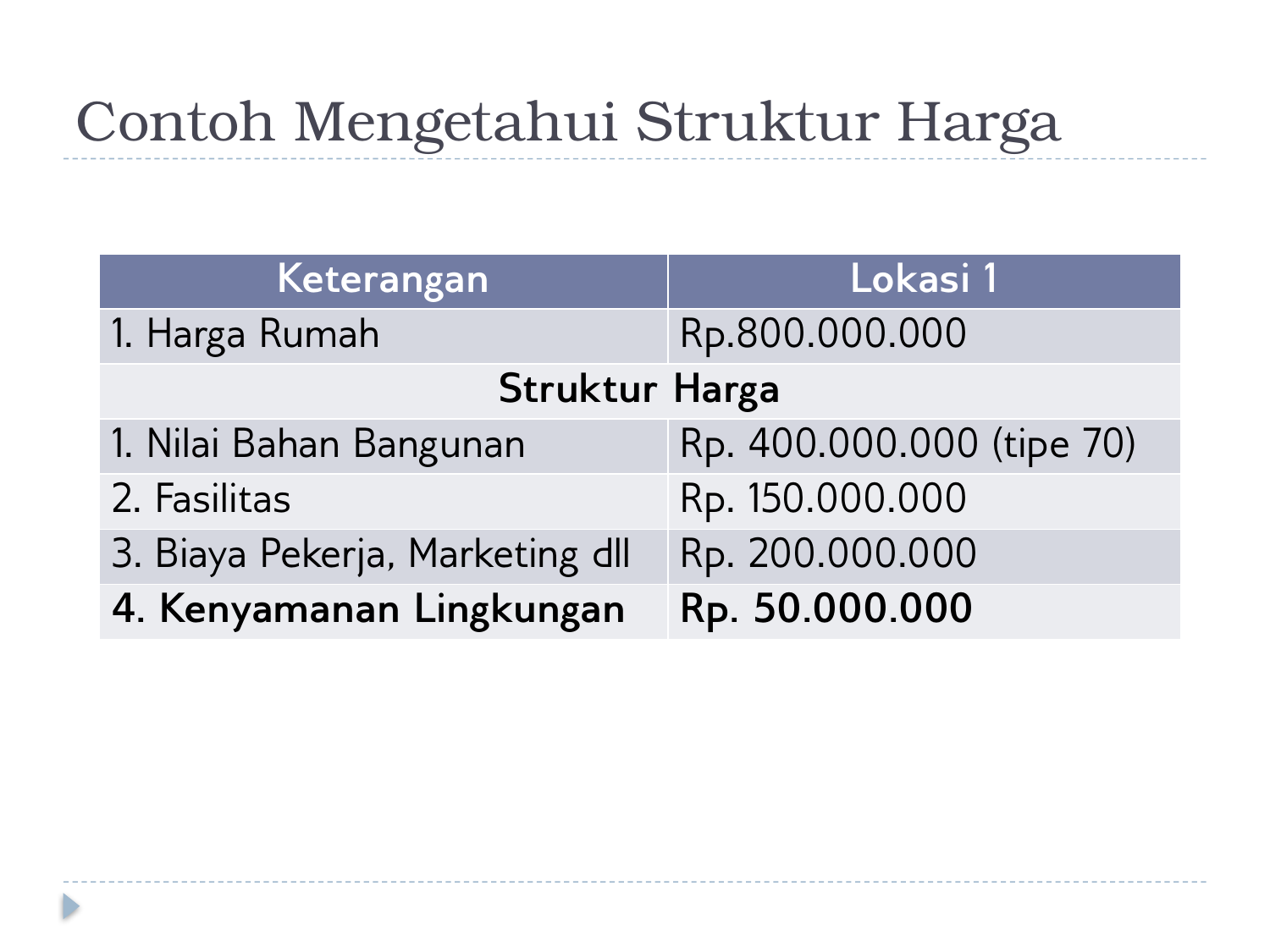

# Contoh Mengetahui Struktur Harga
| Keterangan | Lokasi 1 |
| --- | --- |
| 1. Harga Rumah | Rp.800.000.000 |
| Struktur Harga |  |
| 1. Nilai Bahan Bangunan | Rp. 400.000.000 (tipe 70) |
| 2. Fasilitas | Rp. 150.000.000 |
| 3. Biaya Pekerja, Marketing dll | Rp. 200.000.000 |
| 4. Kenyamanan Lingkungan | Rp. 50.000.000 |